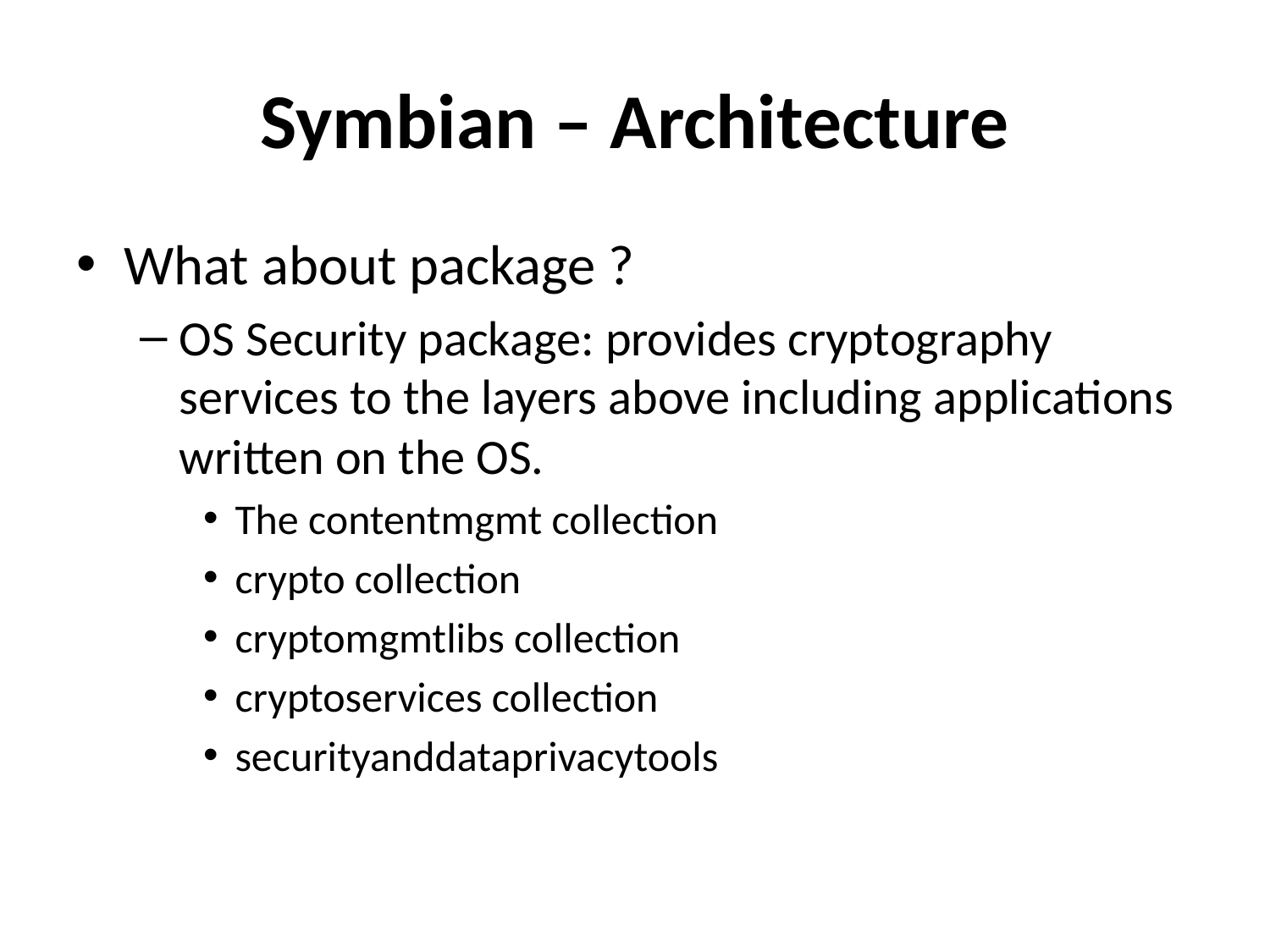

# Symbian – Architecture
What about package ?
OS Security package: provides cryptography services to the layers above including applications written on the OS.
The contentmgmt collection
crypto collection
cryptomgmtlibs collection
cryptoservices collection
securityanddataprivacytools